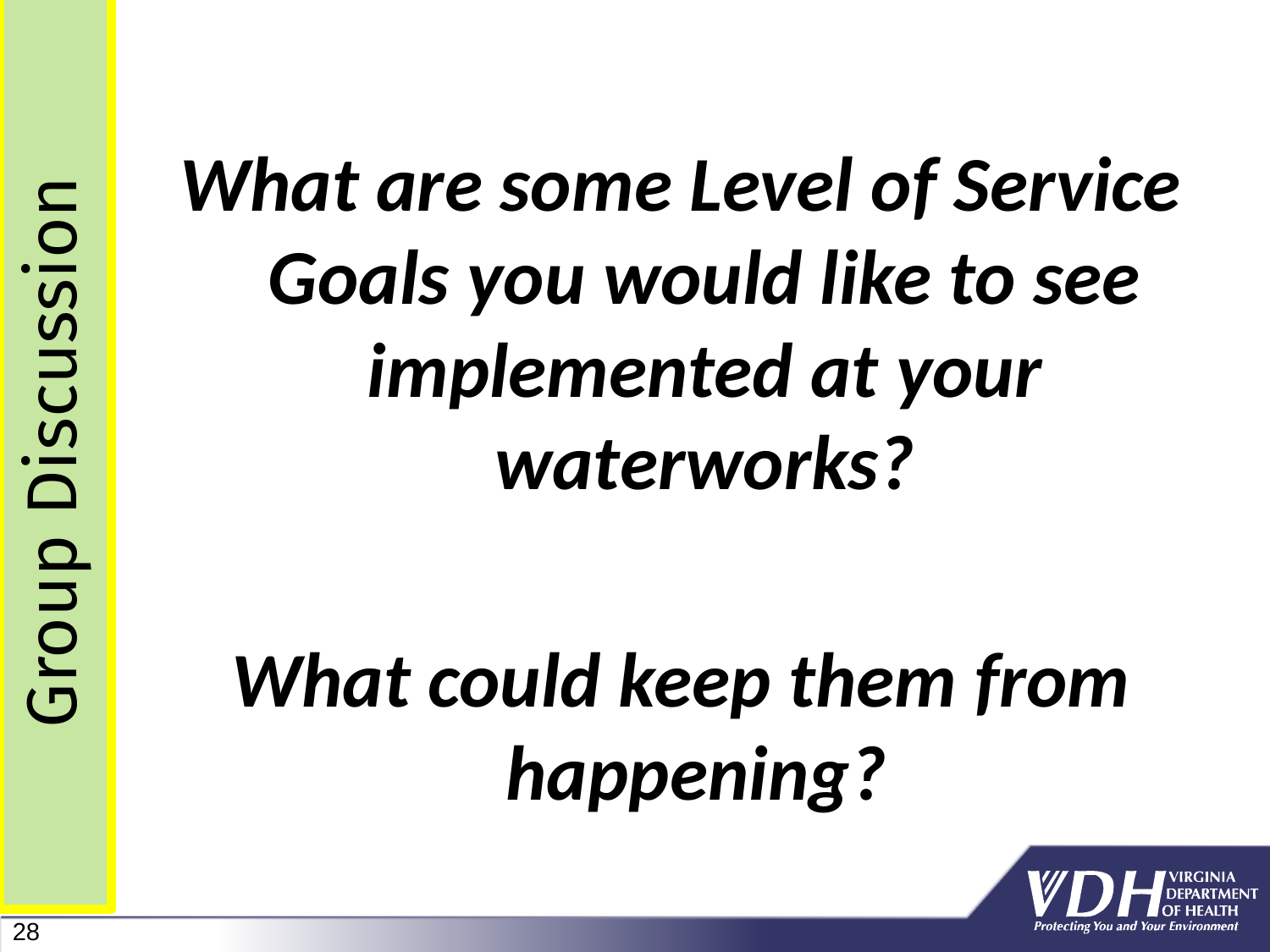

Group Discussion
What are some Level of Service Goals you would like to see implemented at your waterworks?

What could keep them from happening?